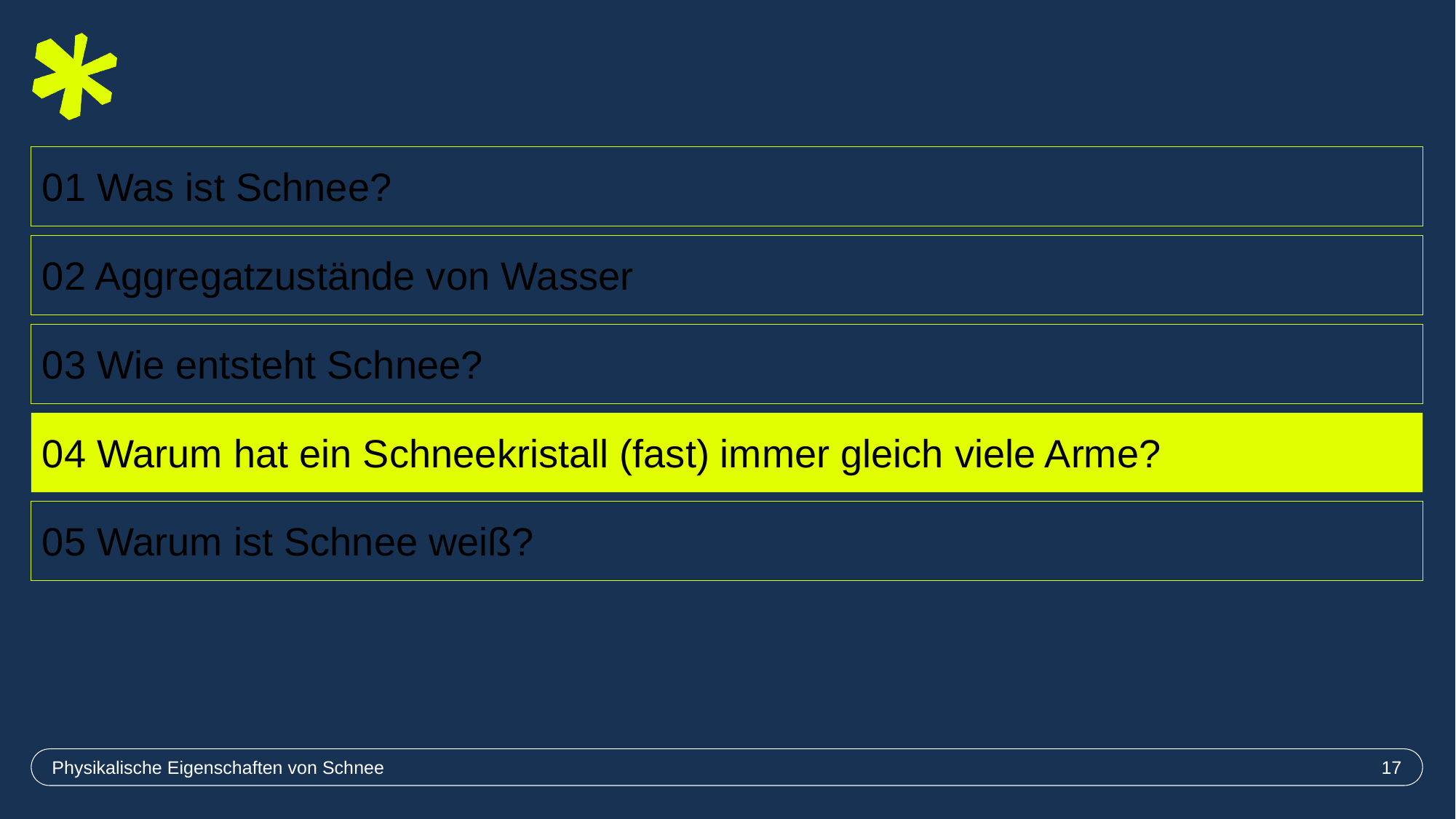

01 Was ist Schnee?
02 Aggregatzustände von Wasser
03 Wie entsteht Schnee?
04 Warum hat ein Schneekristall (fast) immer gleich viele Arme?
05 Warum ist Schnee weiß?
Physikalische Eigenschaften von Schnee
17